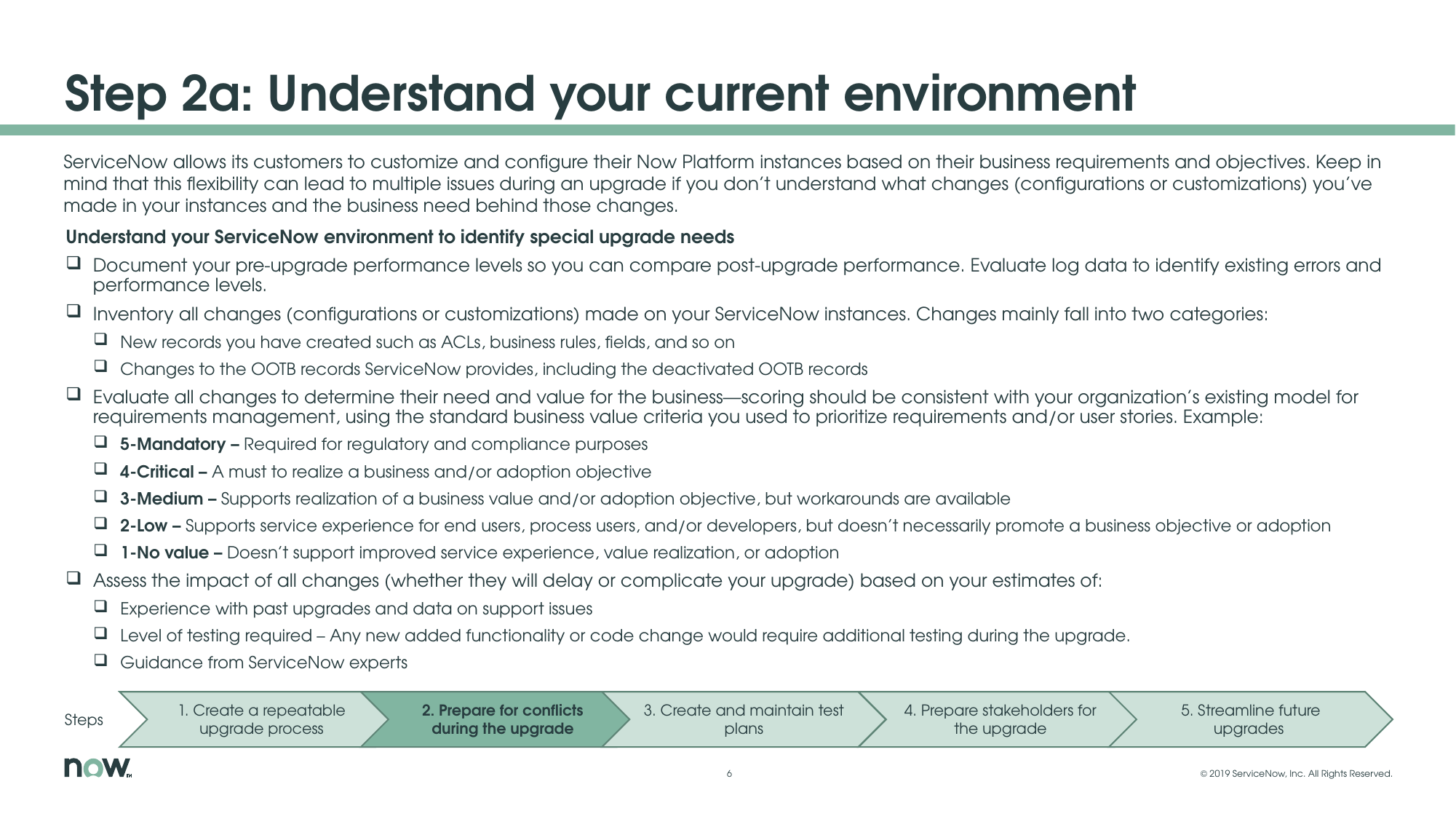

# Step 2a: Understand your current environment

ServiceNow allows its customers to customize and configure their Now Platform instances based on their business requirements and objectives. Keep in mind that this flexibility can lead to multiple issues during an upgrade if you don’t understand what changes (configurations or customizations) you’ve made in your instances and the business need behind those changes.
Understand your ServiceNow environment to identify special upgrade needs
Document your pre-upgrade performance levels so you can compare post-upgrade performance. Evaluate log data to identify existing errors and performance levels.
Inventory all changes (configurations or customizations) made on your ServiceNow instances. Changes mainly fall into two categories:
New records you have created such as ACLs, business rules, fields, and so on
Changes to the OOTB records ServiceNow provides, including the deactivated OOTB records
Evaluate all changes to determine their need and value for the business—scoring should be consistent with your organization’s existing model for requirements management, using the standard business value criteria you used to prioritize requirements and/or user stories. Example:
5-Mandatory – Required for regulatory and compliance purposes
4-Critical – A must to realize a business and/or adoption objective
3-Medium – Supports realization of a business value and/or adoption objective, but workarounds are available
2-Low – Supports service experience for end users, process users, and/or developers, but doesn’t necessarily promote a business objective or adoption
1-No value – Doesn’t support improved service experience, value realization, or adoption
Assess the impact of all changes (whether they will delay or complicate your upgrade) based on your estimates of:
Experience with past upgrades and data on support issues
Level of testing required – Any new added functionality or code change would require additional testing during the upgrade.
Guidance from ServiceNow experts

Steps
1. Create a repeatable upgrade process
2. Prepare for conflicts during the upgrade
3. Create and maintain test plans
4. Prepare stakeholders for the upgrade
5. Streamline future upgrades